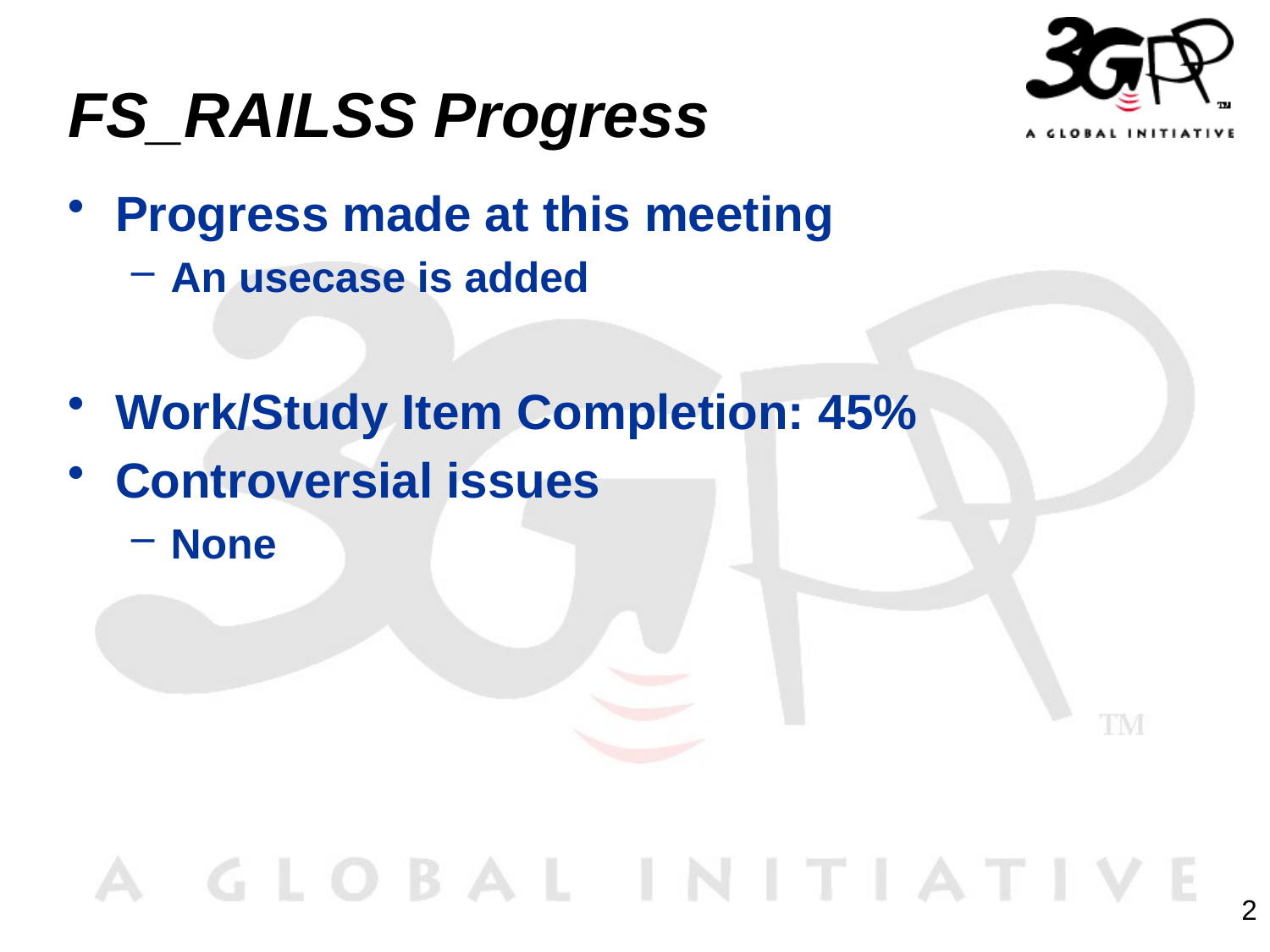

# FS_RAILSS Progress
Progress made at this meeting
An usecase is added

Work/Study Item Completion: 45%
Controversial issues
None
2